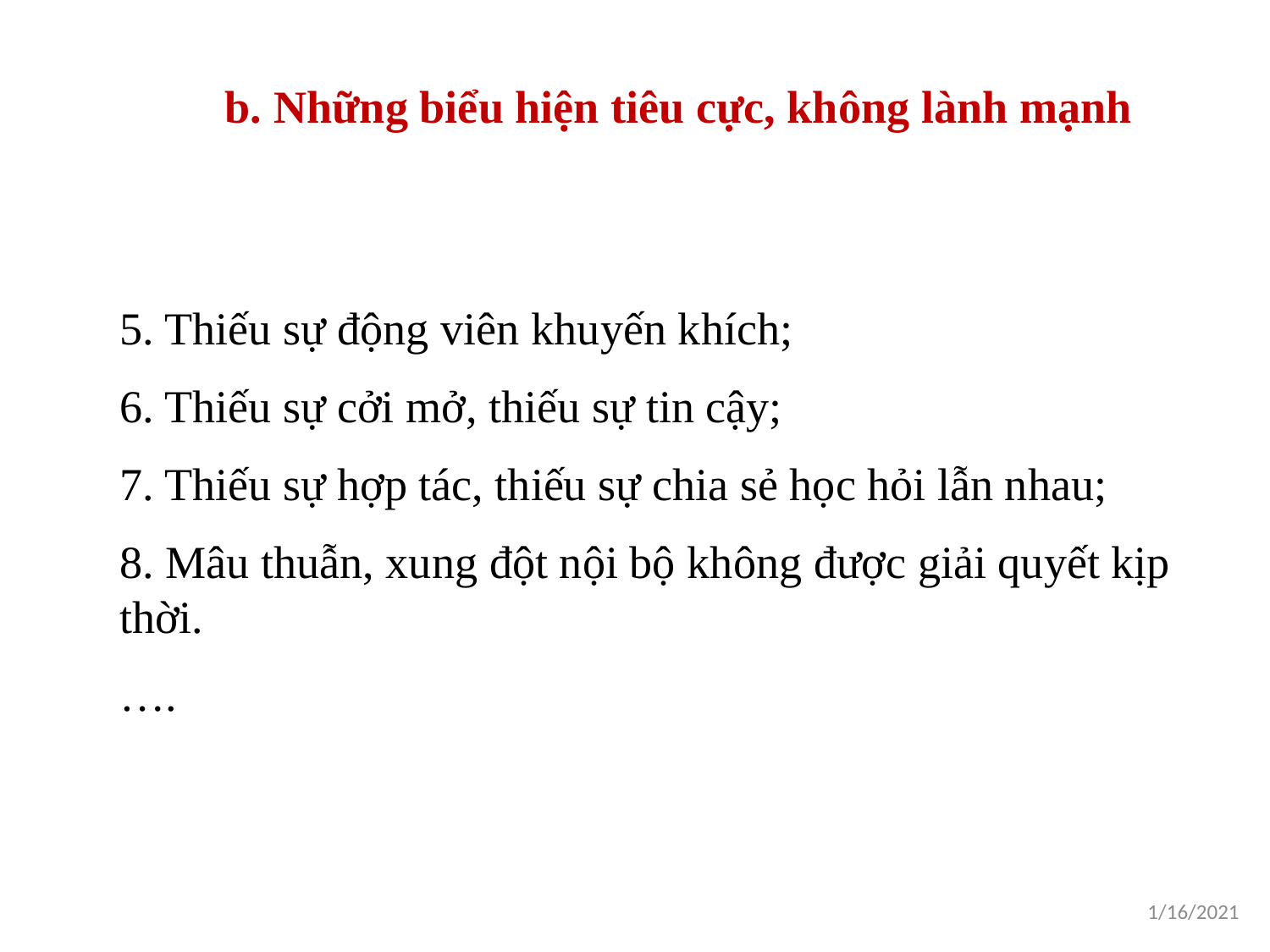

b. Những biểu hiện tiêu cực, không lành mạnh
5. Thiếu sự động viên khuyến khích;
6. Thiếu sự cởi mở, thiếu sự tin cậy;
7. Thiếu sự hợp tác, thiếu sự chia sẻ học hỏi lẫn nhau;
8. Mâu thuẫn, xung đột nội bộ không được giải quyết kịp thời.
….
1/16/2021